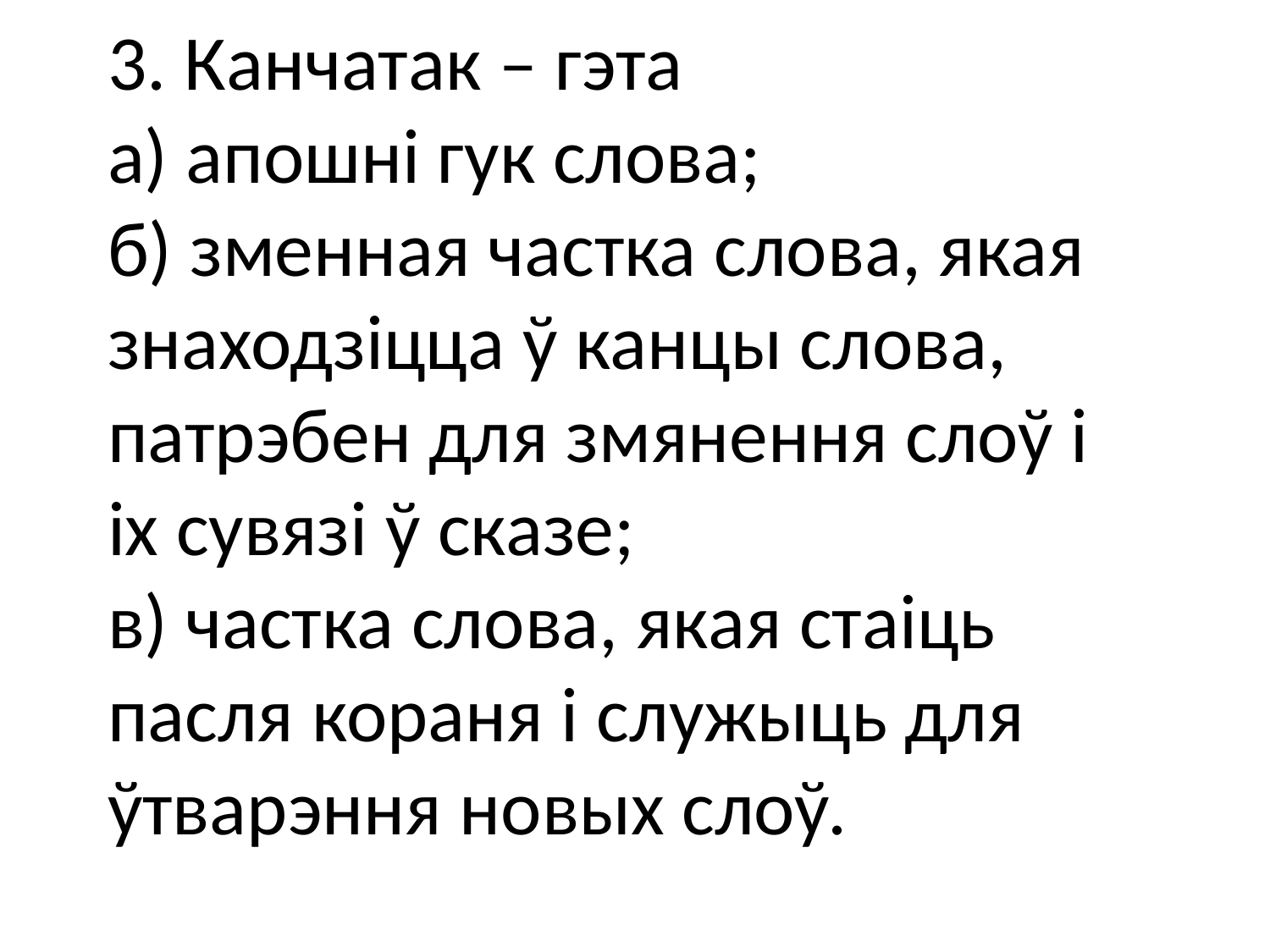

# 3. Канчатак – гэта а) апошні гук слова; б) зменная частка слова, якая знаходзіцца ў канцы слова, патрэбен для змянення слоў і  іх сувязі ў сказе; в) частка слова, якая стаіць пасля кораня і служыць для ўтварэння новых слоў.